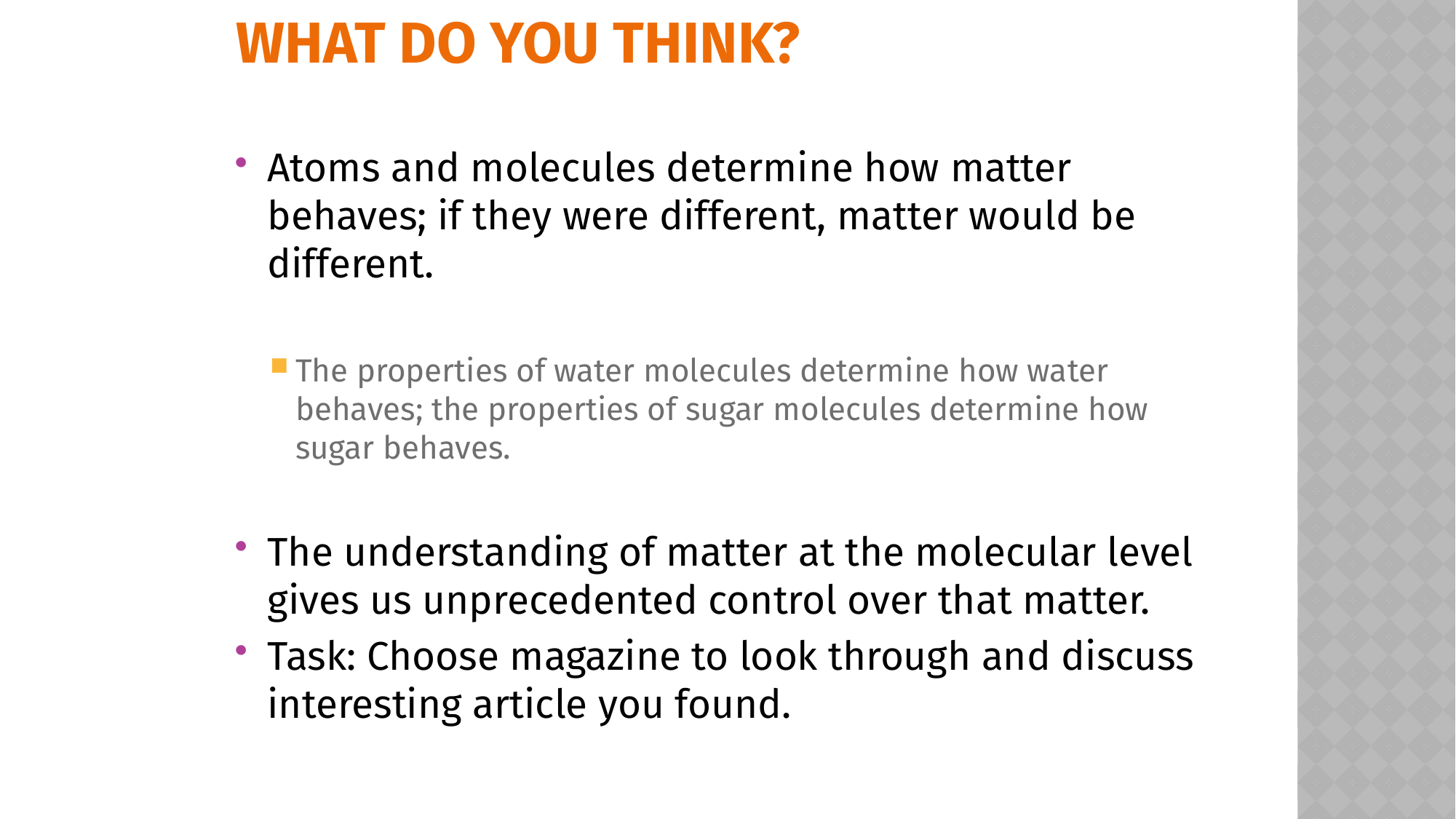

# What Do You Think?
Atoms and molecules determine how matter behaves; if they were different, matter would be different.

The properties of water molecules determine how water behaves; the properties of sugar molecules determine how sugar behaves.

The understanding of matter at the molecular level gives us unprecedented control over that matter.
Task: Choose magazine to look through and discuss interesting article you found.